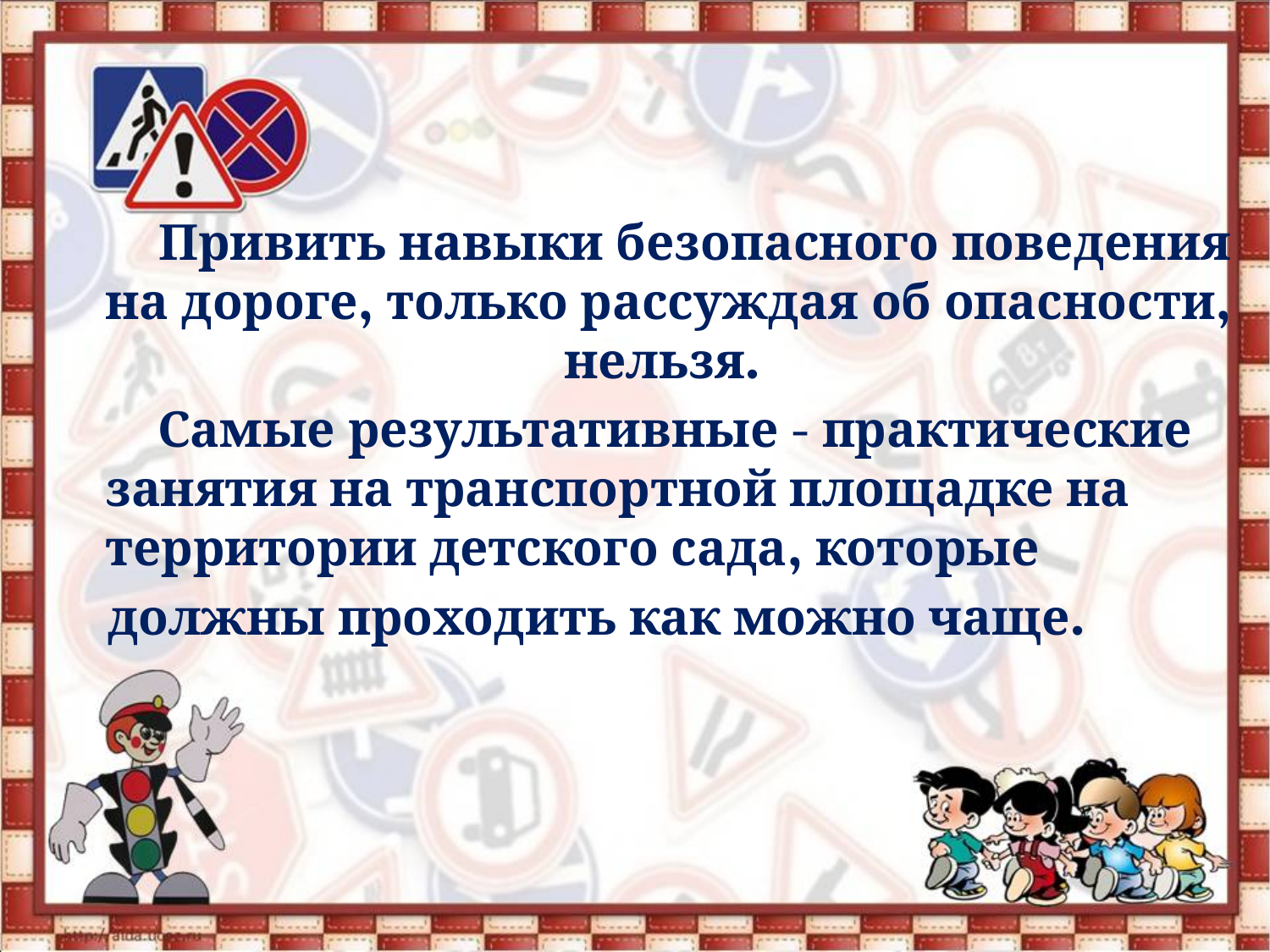

Привить навыки безопасного поведения на дороге, только рассуждая об опасности, нельзя.
        Самые результативные - практические занятия на транспортной площадке на территории детского сада, которые
    должны проходить как можно чаще.